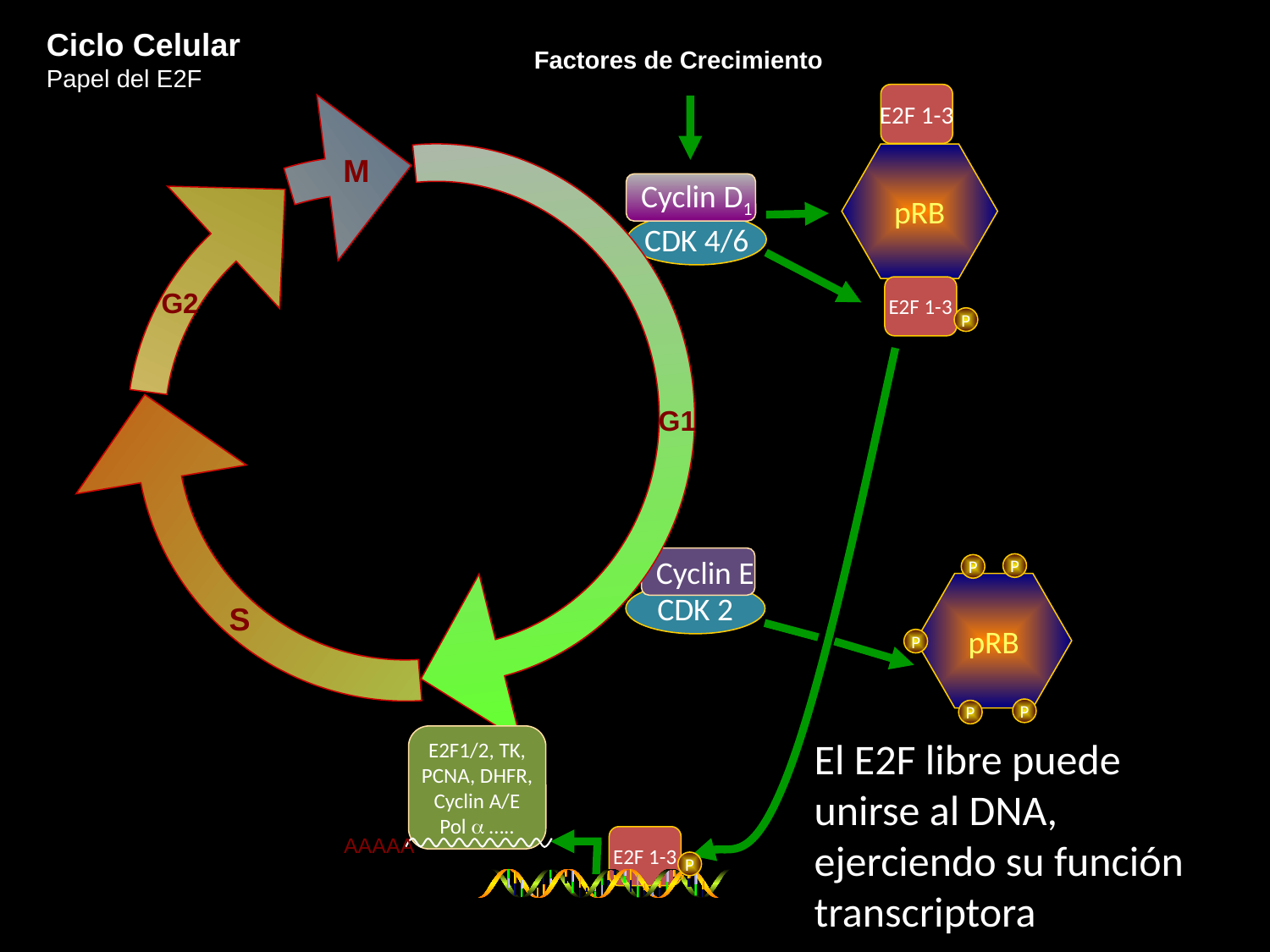

Ciclo Celular
Papel del E2F
Factores de Crecimiento
E2F 1-3

G1
M

G2

S
pRB
Cyclin D1

CDK 4/6

E2F 1-3
P

Cyclin E
P
P
pRB
P
P
P
CDK 2

E2F1/2, TK,
PCNA, DHFR,
Cyclin A/E
Pol α …..
El E2F libre puede unirse al DNA, ejerciendo su función transcriptora
AAAAA

E2F 1-3

P